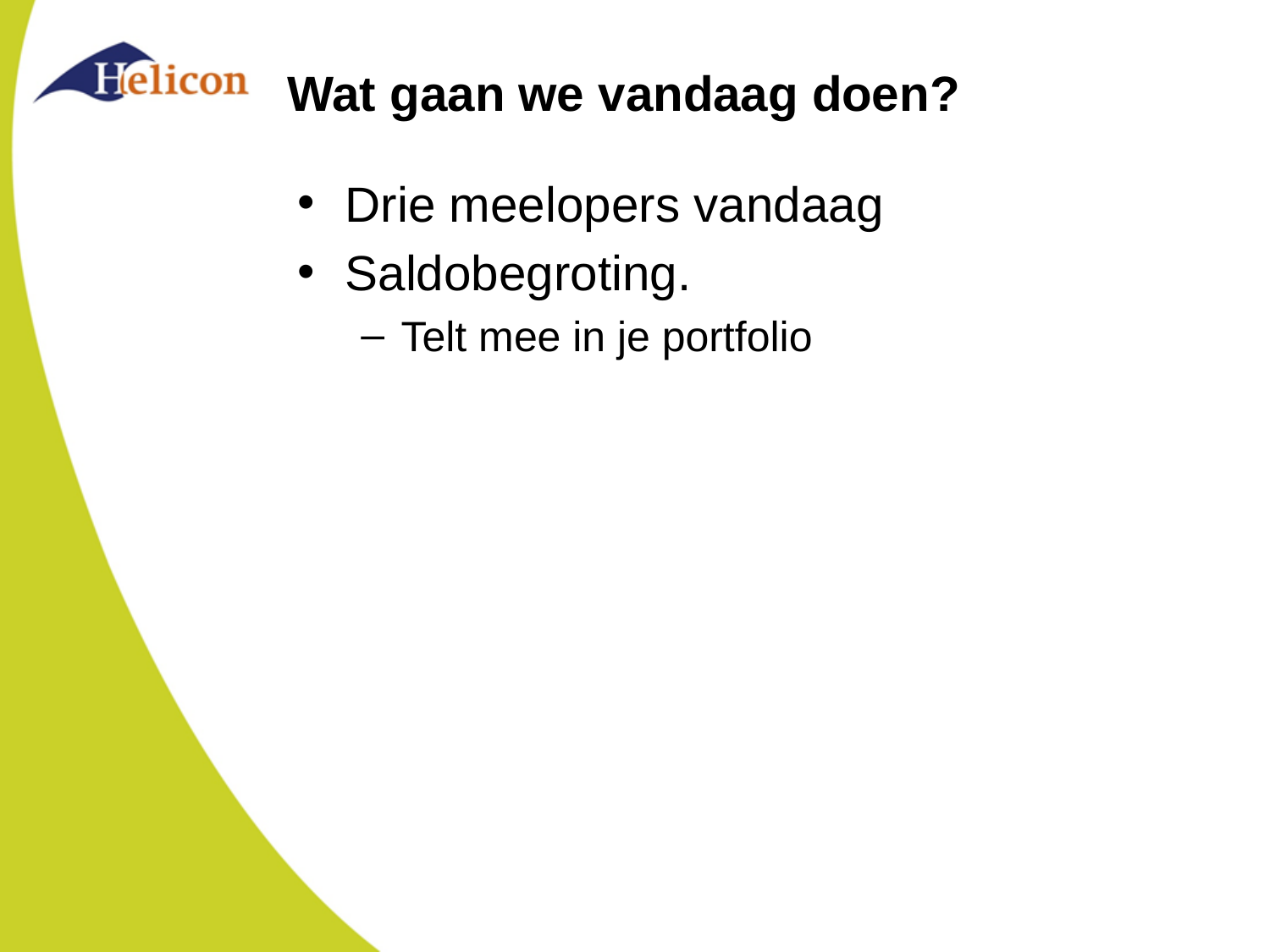

# Wat gaan we vandaag doen?
Drie meelopers vandaag
Saldobegroting.
Telt mee in je portfolio